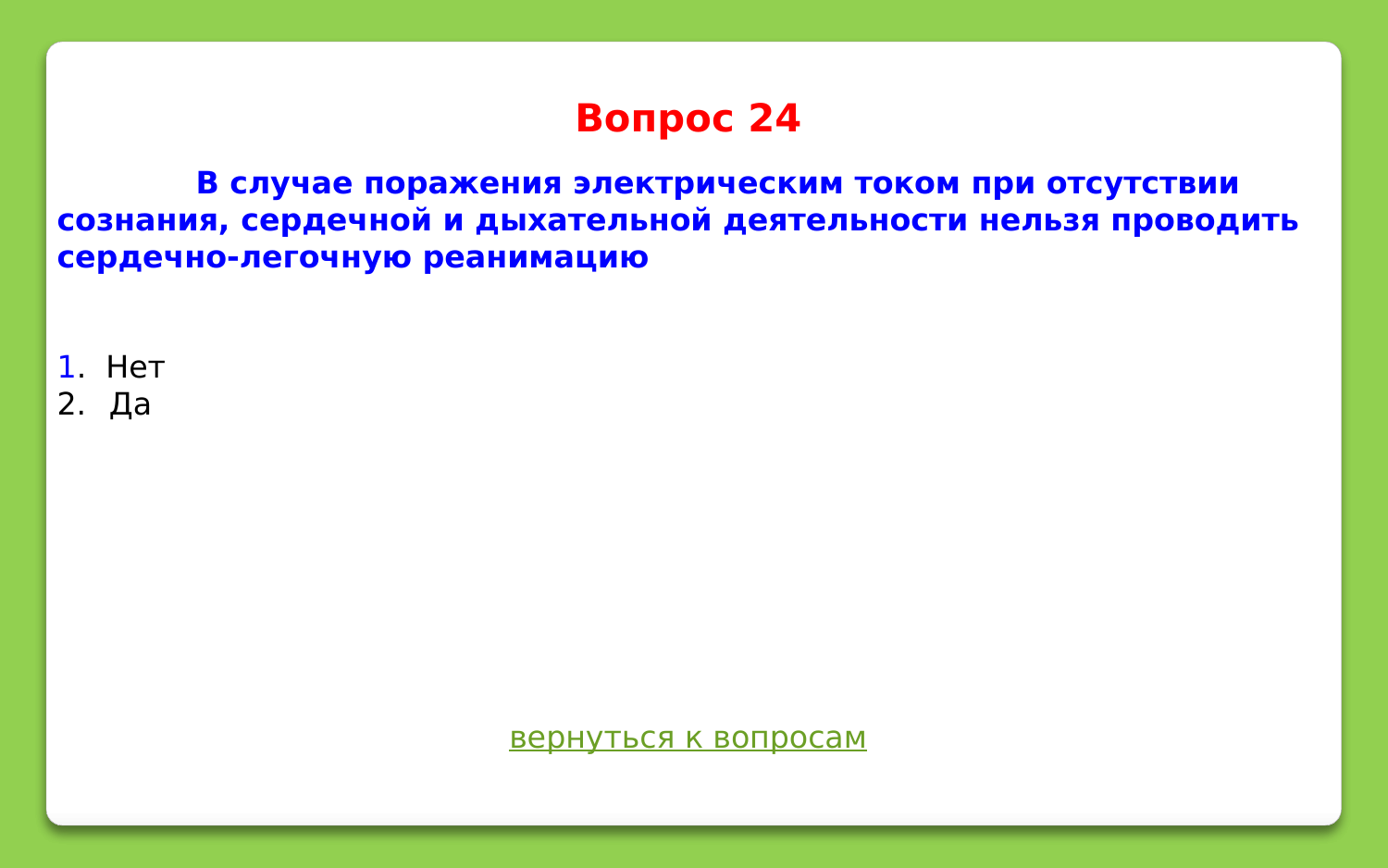

Вопрос 24

	В случае поражения электрическим током при отсутствии сознания, сердечной и дыхательной деятельности нельзя проводить сердечно-легочную реанимацию

1.  Нет
Да

вернуться к вопросам